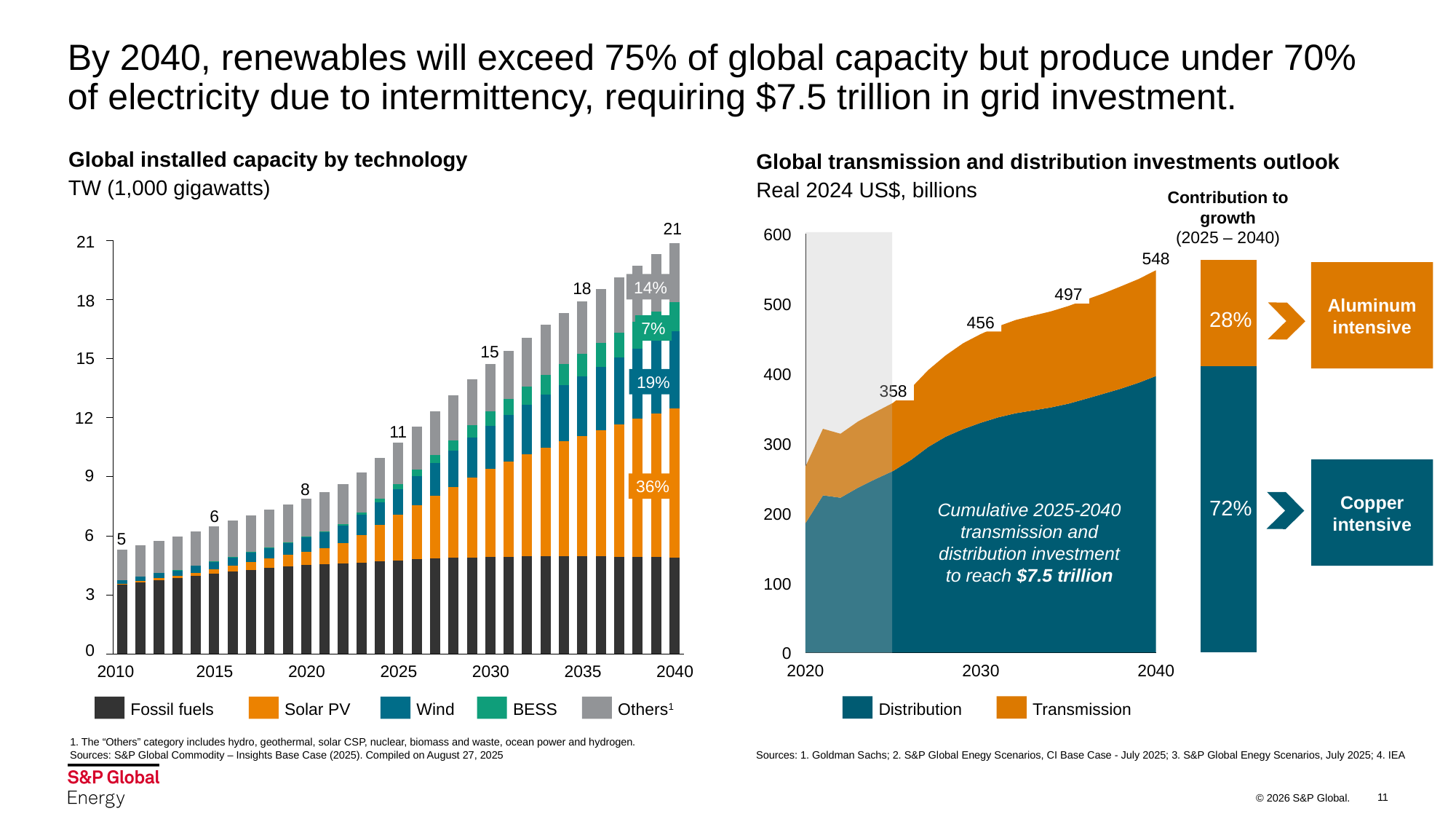

# By 2040, renewables will exceed 75% of global capacity but produce under 70% of electricity due to intermittency, requiring $7.5 trillion in grid investment.
Global transmission and distribution investments outlook
Real 2024 US$, billions
Global installed capacity by technology

TW (1,000 gigawatts)
Contribution to growth
(2025 – 2040)
21
600

### Chart

| Category |  |  |
|---|---|---|
21

### Chart

| Category |  |  |  |  |  |
|---|---|---|---|---|---|
548

### Chart

| Category |  |  |
|---|---|---|
Aluminum intensive
18
14%
497
18
500
28%

456
7%
15
15
400
19%
358
12
11
300
Copper intensive
9
Cumulative 2025-2040 transmission and distribution investment to reach $7.5 trillion
8
36%
72%

6
200
6
5
100
3
0
0
2020
2030
2040
2010
2015
2020
2025
2030
2035
2040
Distribution
Transmission
Fossil fuels
Solar PV
Wind
BESS
Others1

1. The “Others” category includes hydro, geothermal, solar CSP, nuclear, biomass and waste, ocean power and hydrogen.
Sources: S&P Global Commodity – Insights Base Case (2025). Compiled on August 27, 2025
Sources: 1. Goldman Sachs; 2. S&P Global Enegy Scenarios, CI Base Case - July 2025; 3. S&P Global Enegy Scenarios, July 2025; 4. IEA
11